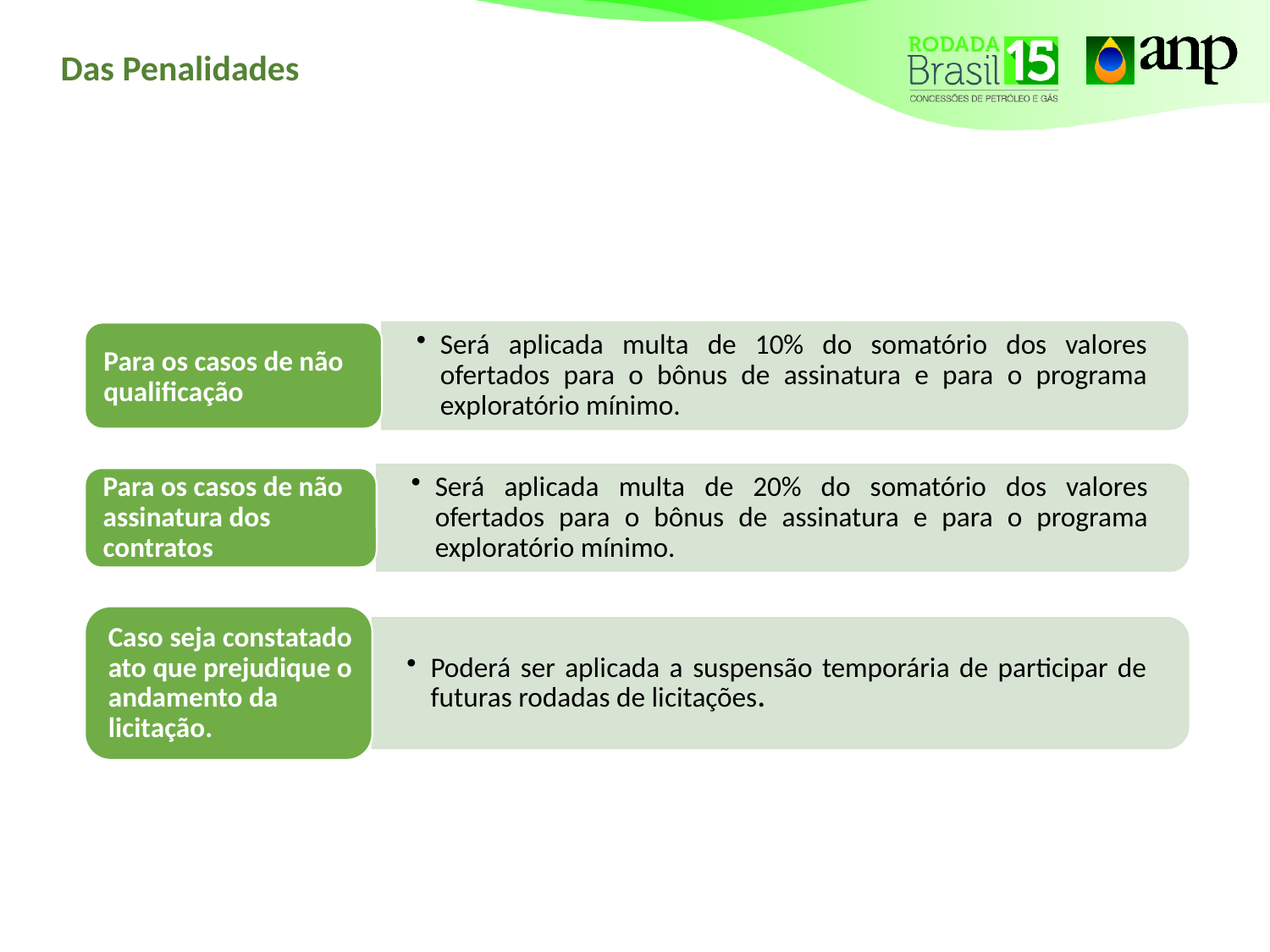

# Das Penalidades
Será aplicada multa de 10% do somatório dos valores ofertados para o bônus de assinatura e para o programa exploratório mínimo.

Para os casos de não qualificação

Será aplicada multa de 20% do somatório dos valores ofertados para o bônus de assinatura e para o programa exploratório mínimo.
Para os casos de não assinatura dos contratos
Poderá ser aplicada a suspensão temporária de participar de futuras rodadas de licitações.
Caso seja constatado ato que prejudique o andamento da licitação.